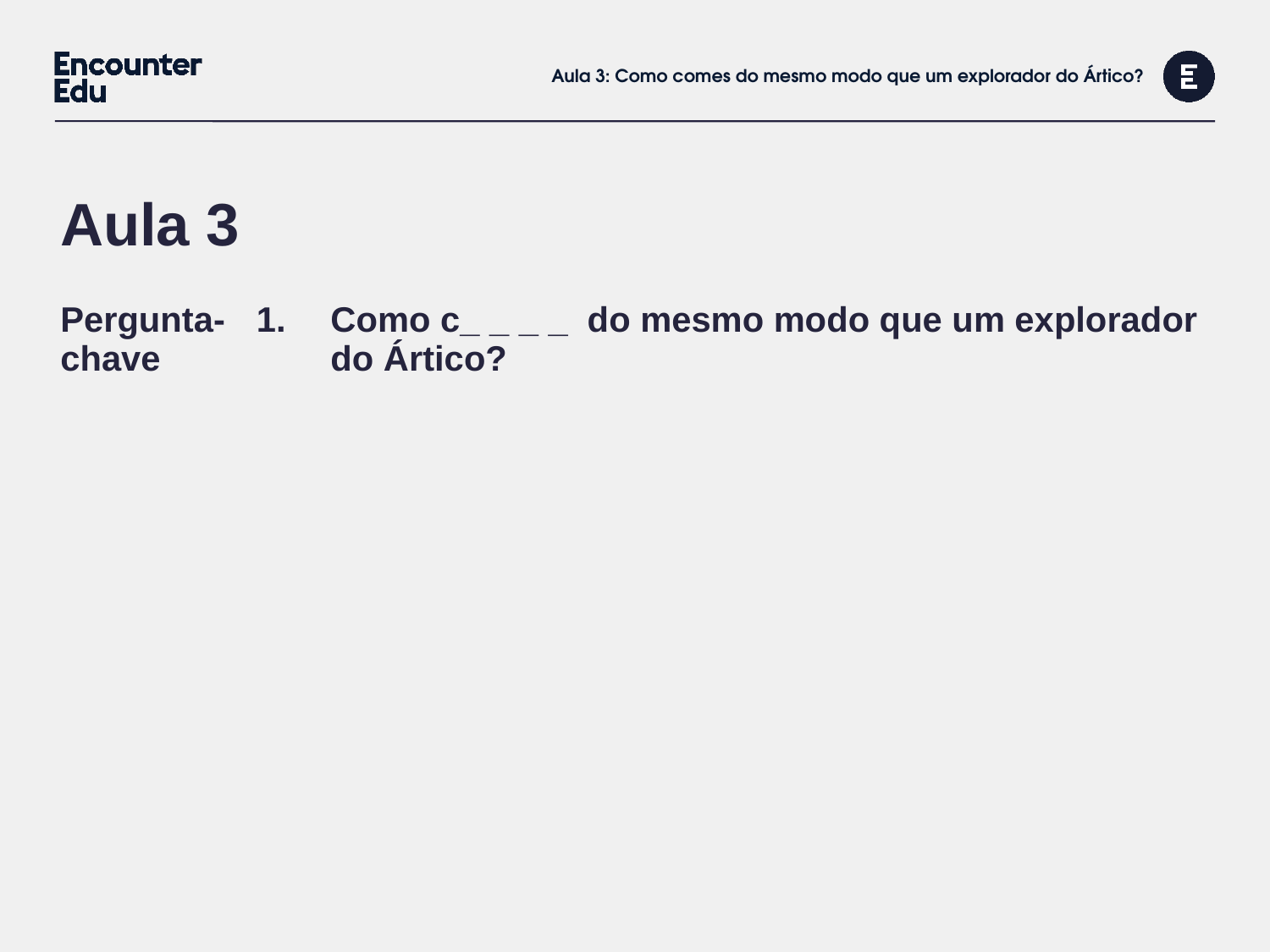

# Aula 3: Como comes do mesmo modo que um explorador do Ártico?
Aula 3
| Pergunta-chave | Como c\_ \_ \_ \_ do mesmo modo que um explorador do Ártico? |
| --- | --- |